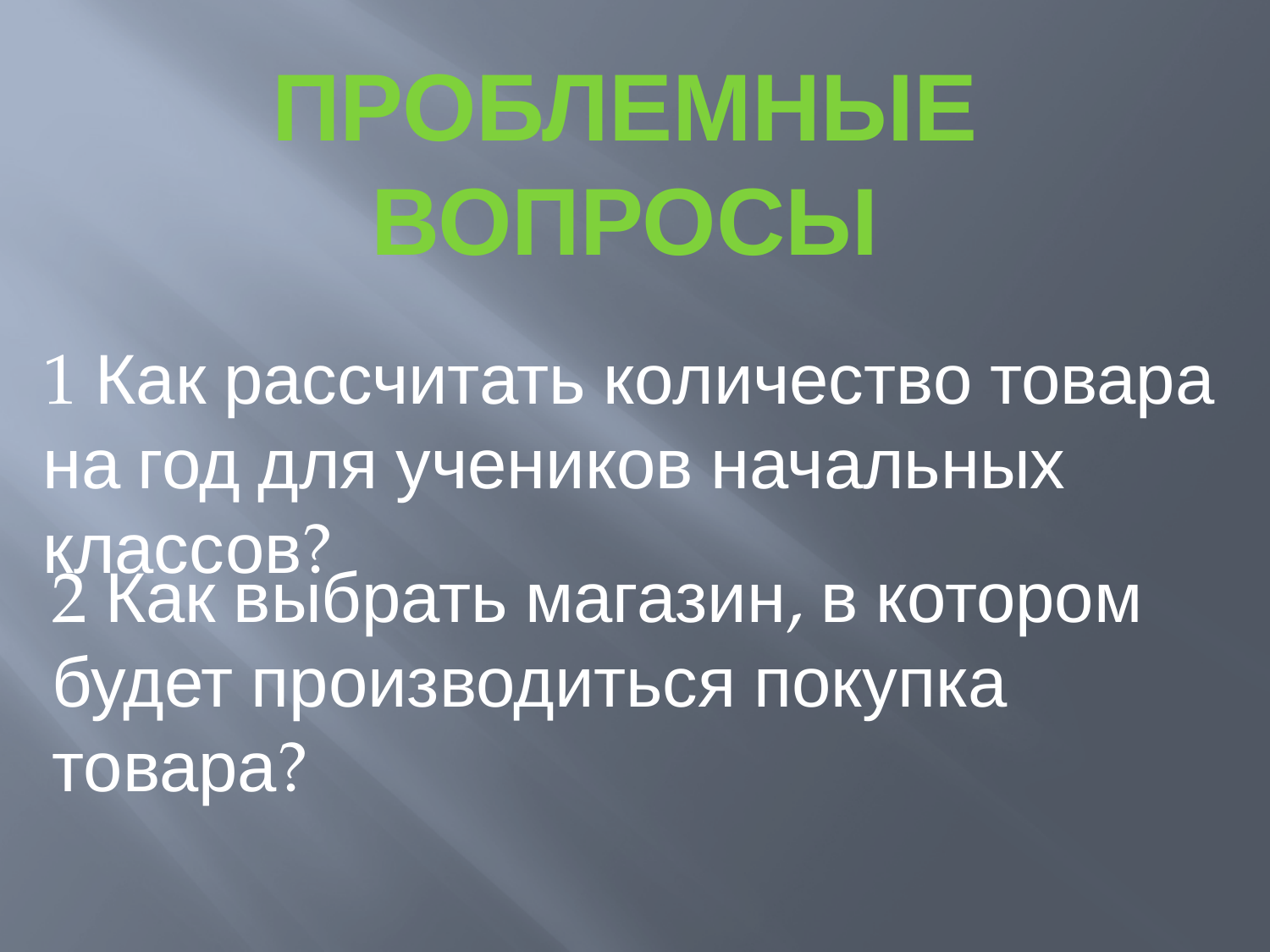

Проблемные вопросы
1 Как рассчитать количество товара на год для учеников начальных классов?
2 Как выбрать магазин, в котором будет производиться покупка товара?